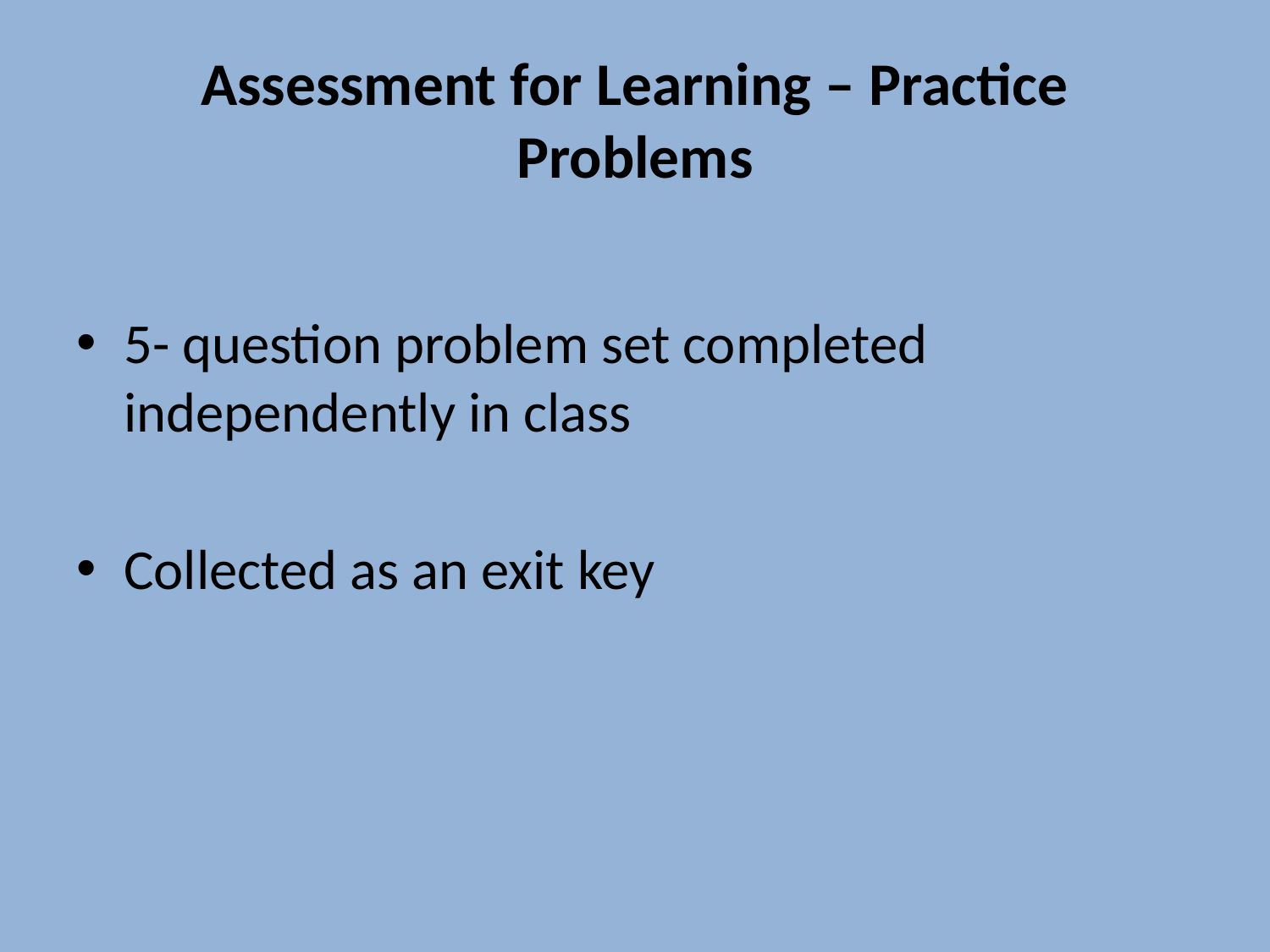

# Assessment for Learning – Practice Problems

5- question problem set completed independently in class

Collected as an exit key